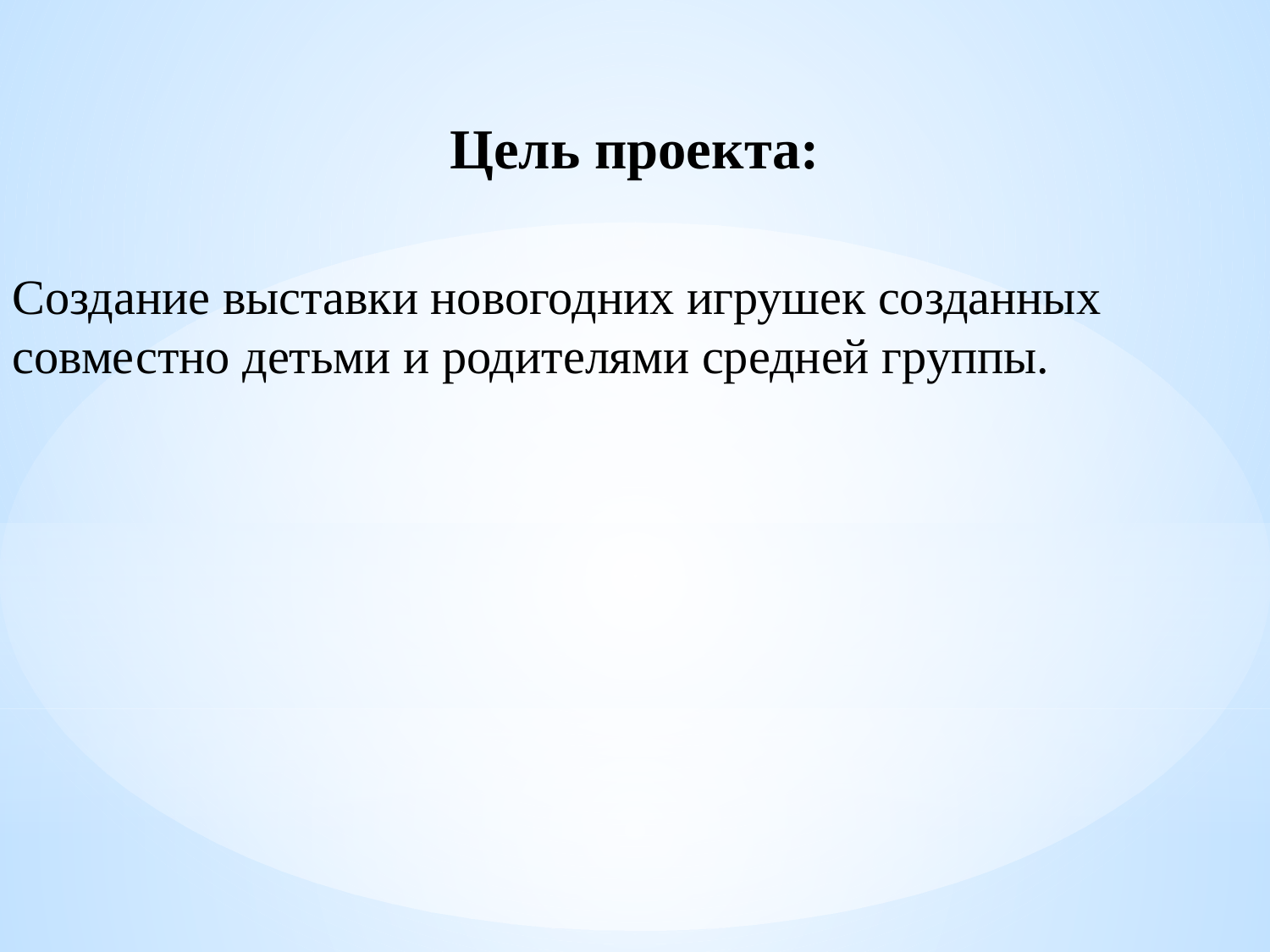

Цель проекта:

Создание выставки новогодних игрушек созданных совместно детьми и родителями средней группы.